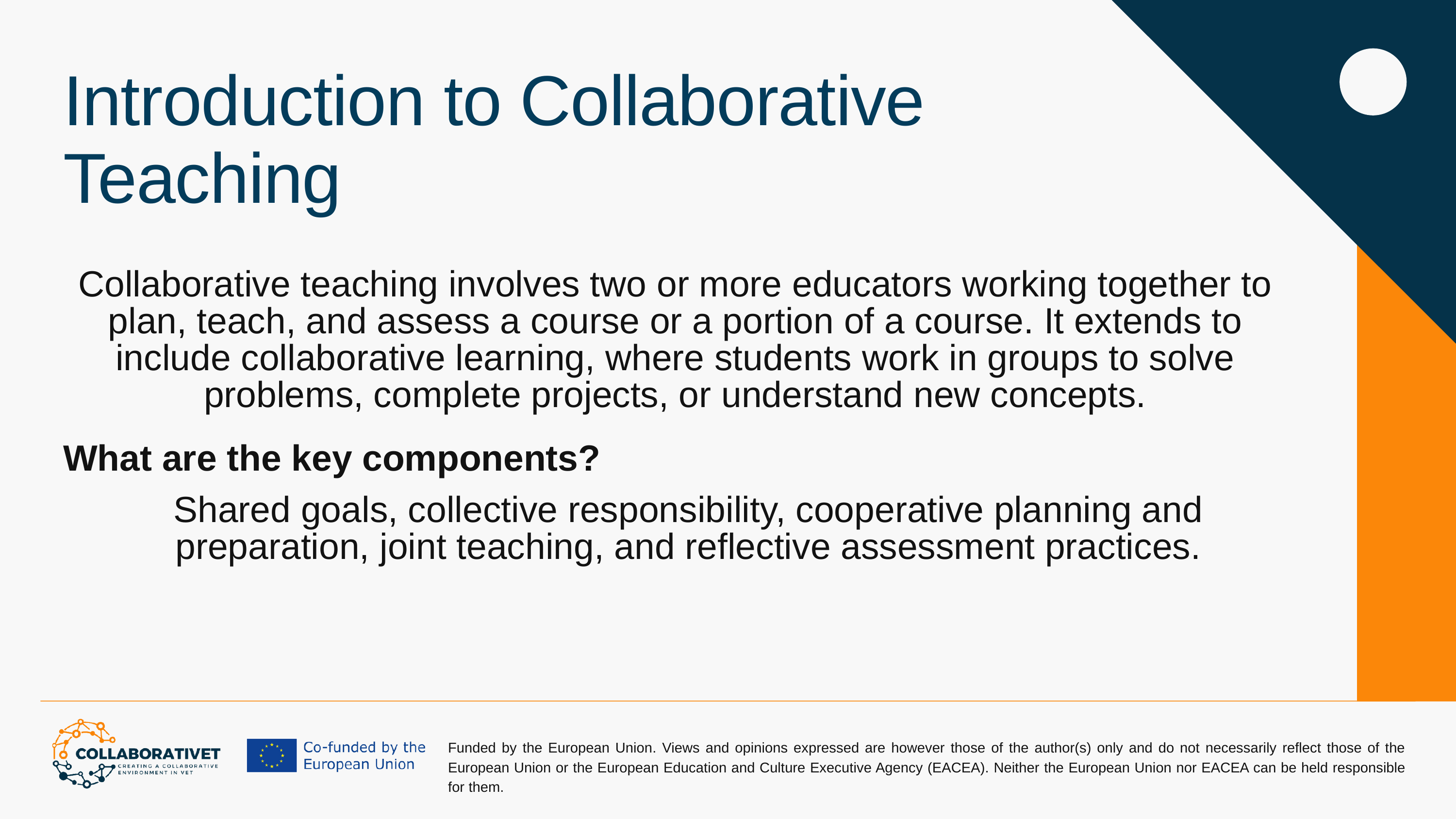

Introduction to Collaborative Teaching
Collaborative teaching involves two or more educators working together to plan, teach, and assess a course or a portion of a course. It extends to include collaborative learning, where students work in groups to solve problems, complete projects, or understand new concepts.
What are the key components?
Shared goals, collective responsibility, cooperative planning and preparation, joint teaching, and reflective assessment practices.

Funded by the European Union. Views and opinions expressed are however those of the author(s) only and do not necessarily reflect those of the European Union or the European Education and Culture Executive Agency (EACEA). Neither the European Union nor EACEA can be held responsible for them.